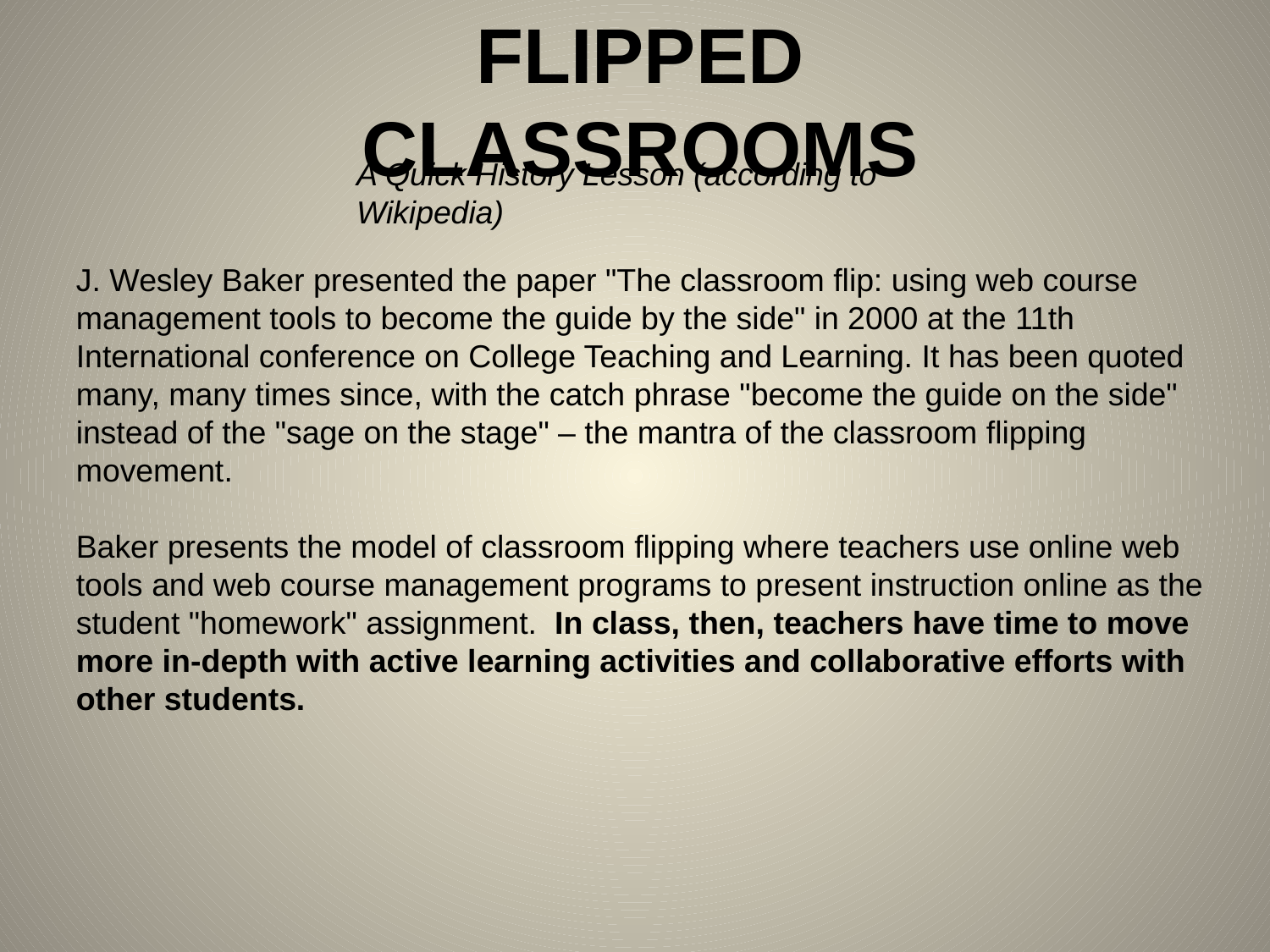

# Flipped Classrooms
A Quick History Lesson (according to Wikipedia)
J. Wesley Baker presented the paper "The classroom flip: using web course management tools to become the guide by the side" in 2000 at the 11th International conference on College Teaching and Learning. It has been quoted many, many times since, with the catch phrase "become the guide on the side" instead of the "sage on the stage" – the mantra of the classroom flipping movement.

Baker presents the model of classroom flipping where teachers use online web tools and web course management programs to present instruction online as the student "homework" assignment.  In class, then, teachers have time to move more in-depth with active learning activities and collaborative efforts with other students.